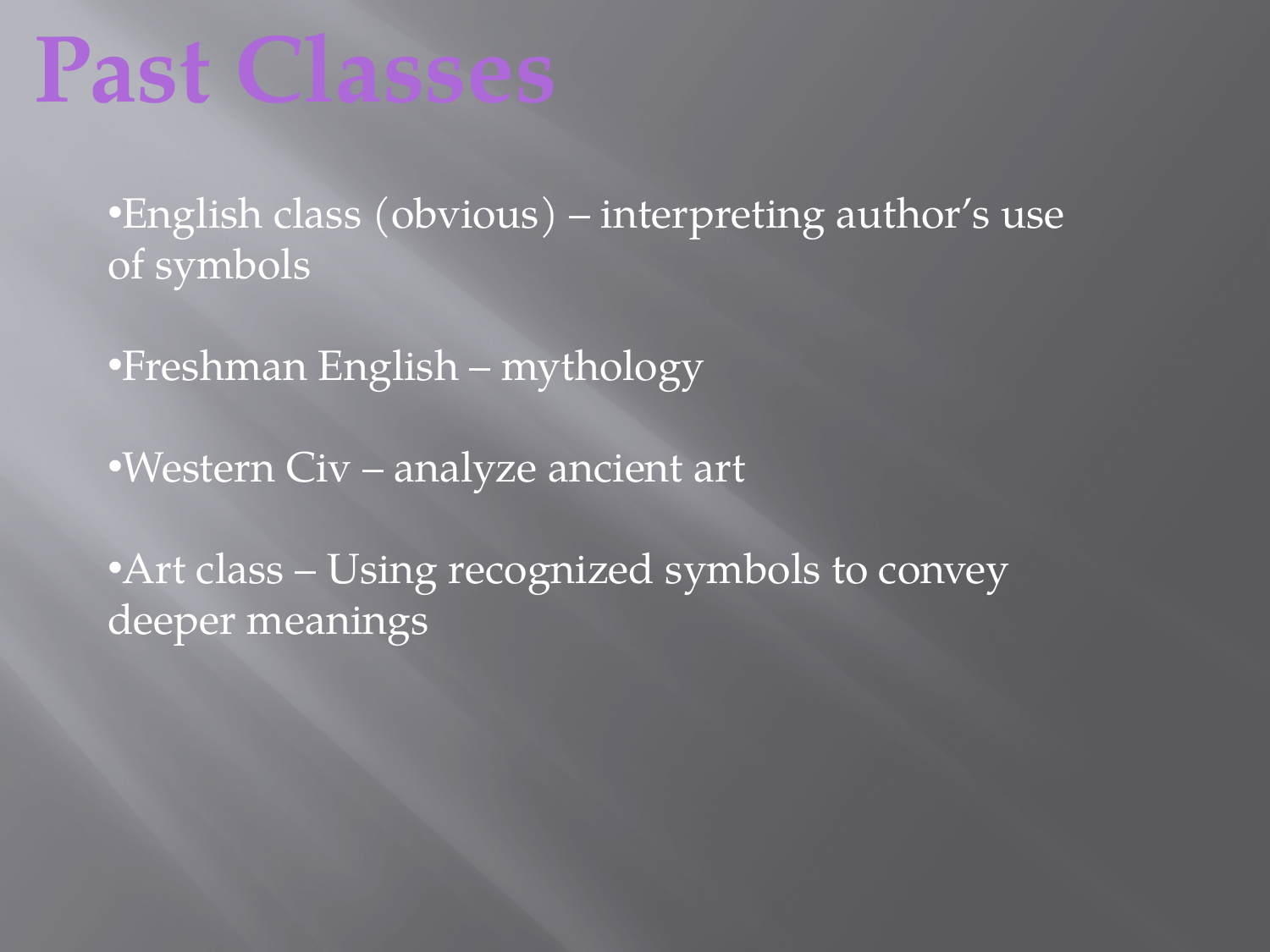

Past Classes
English class (obvious) – interpreting author’s use of symbols

Freshman English – mythology

Western Civ – analyze ancient art

Art class – Using recognized symbols to convey deeper meanings